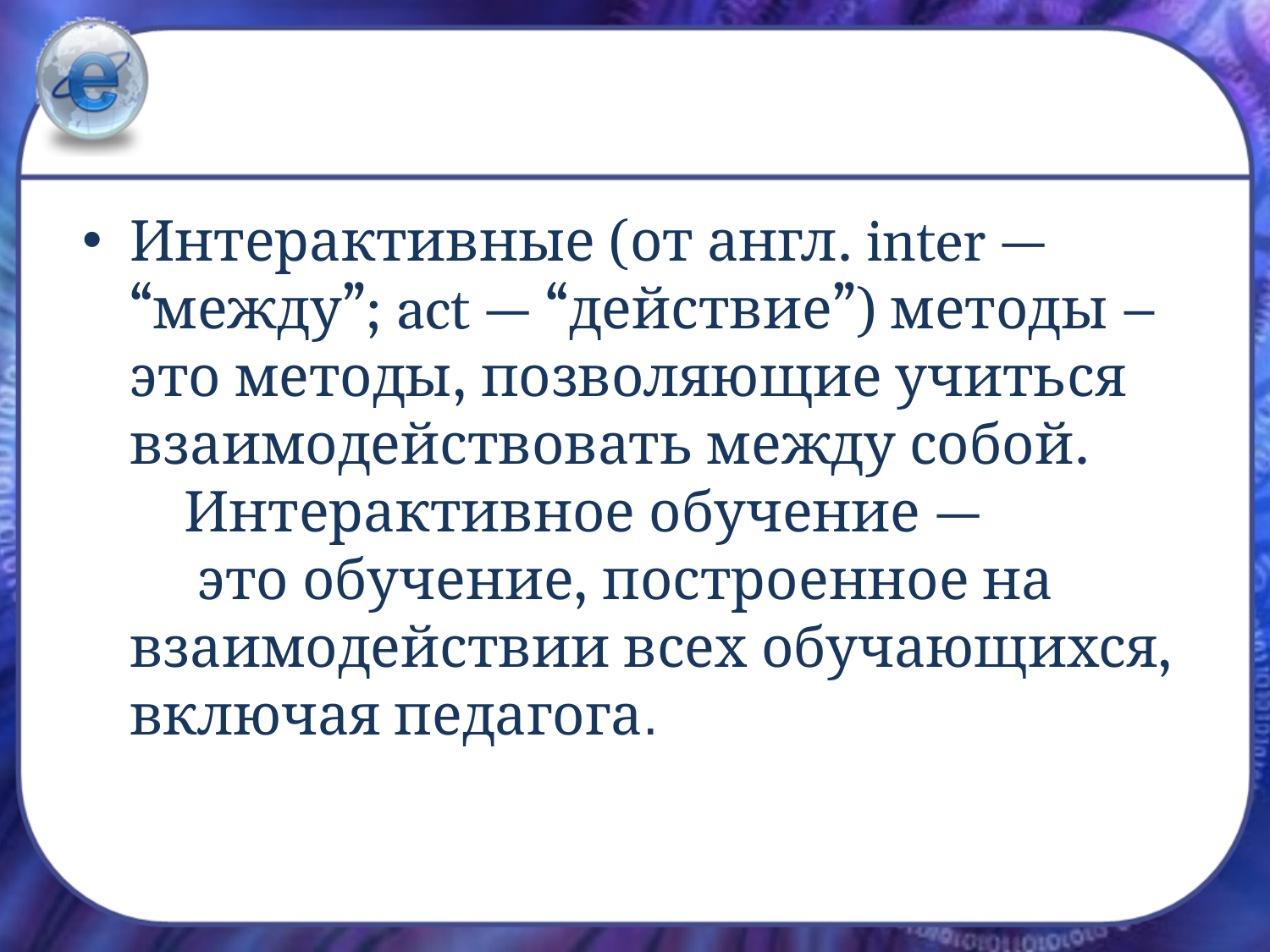

#
Интерактивные (от англ. inter — “между”; act — “действие”) методы –   это методы, позволяющие учиться взаимодействовать между собой.             Интерактивное обучение —                     это обучение, построенное на взаимодействии всех обучающихся, включая педагога.